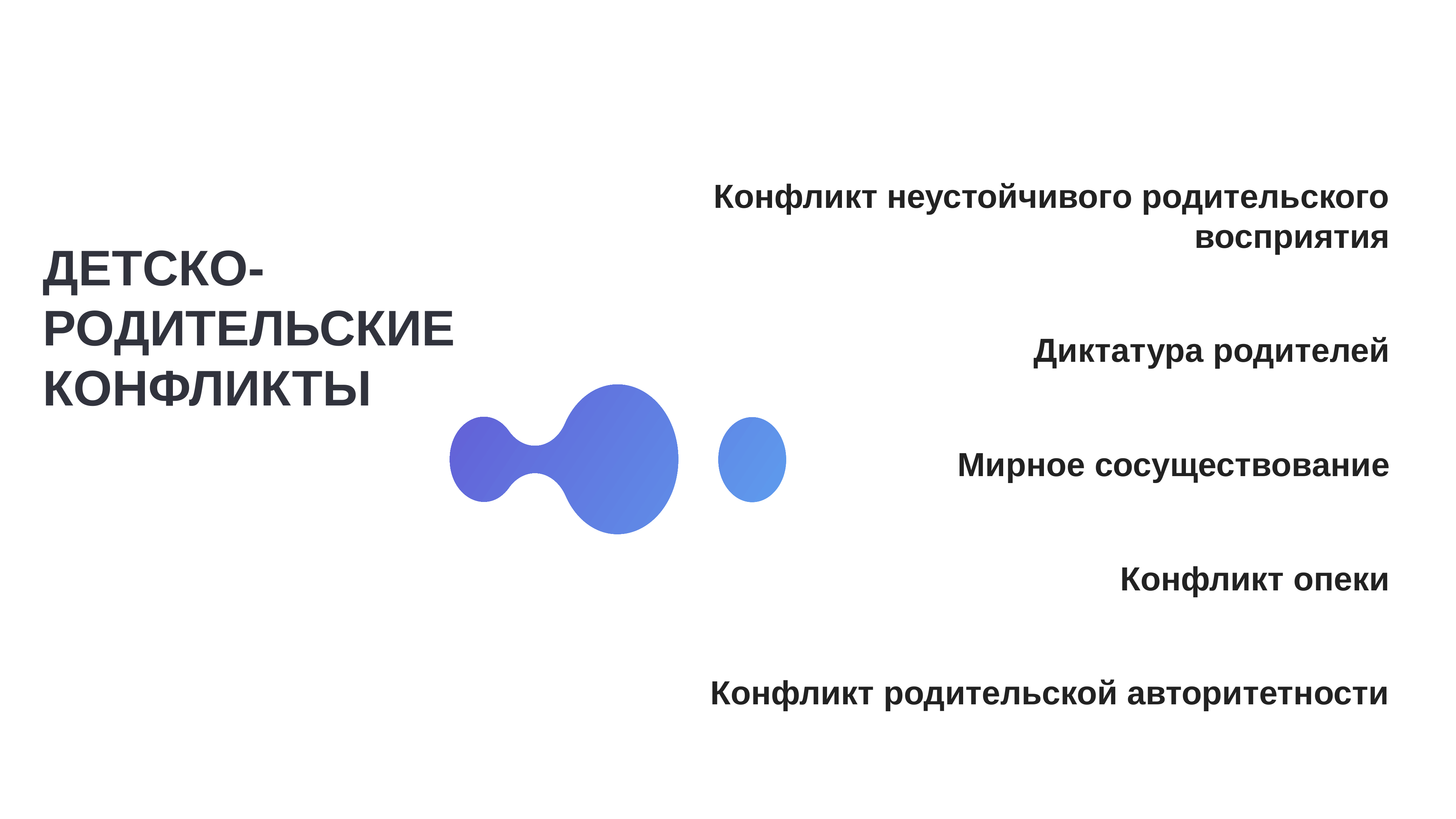

Конфликт неустойчивого родительского восприятия

Диктатура родителей

Мирное сосуществование

Конфликт опеки

Конфликт родительской авторитетности

ДЕТСКО-РОДИТЕЛЬСКИЕ
КОНФЛИКТЫ